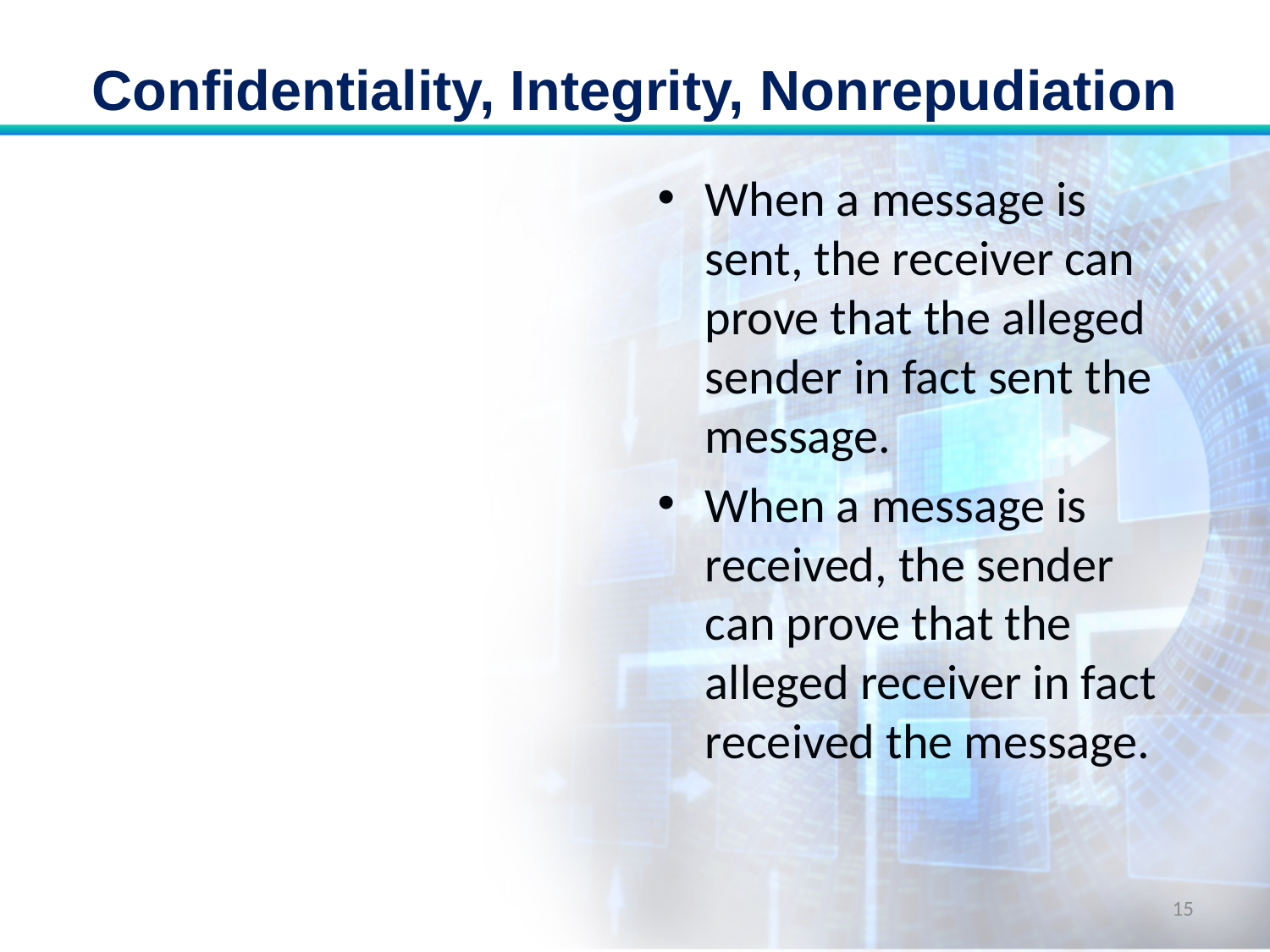

# Confidentiality, Integrity, Nonrepudiation
When a message is sent, the receiver can prove that the alleged sender in fact sent the message.
When a message is received, the sender can prove that the alleged receiver in fact received the message.

15